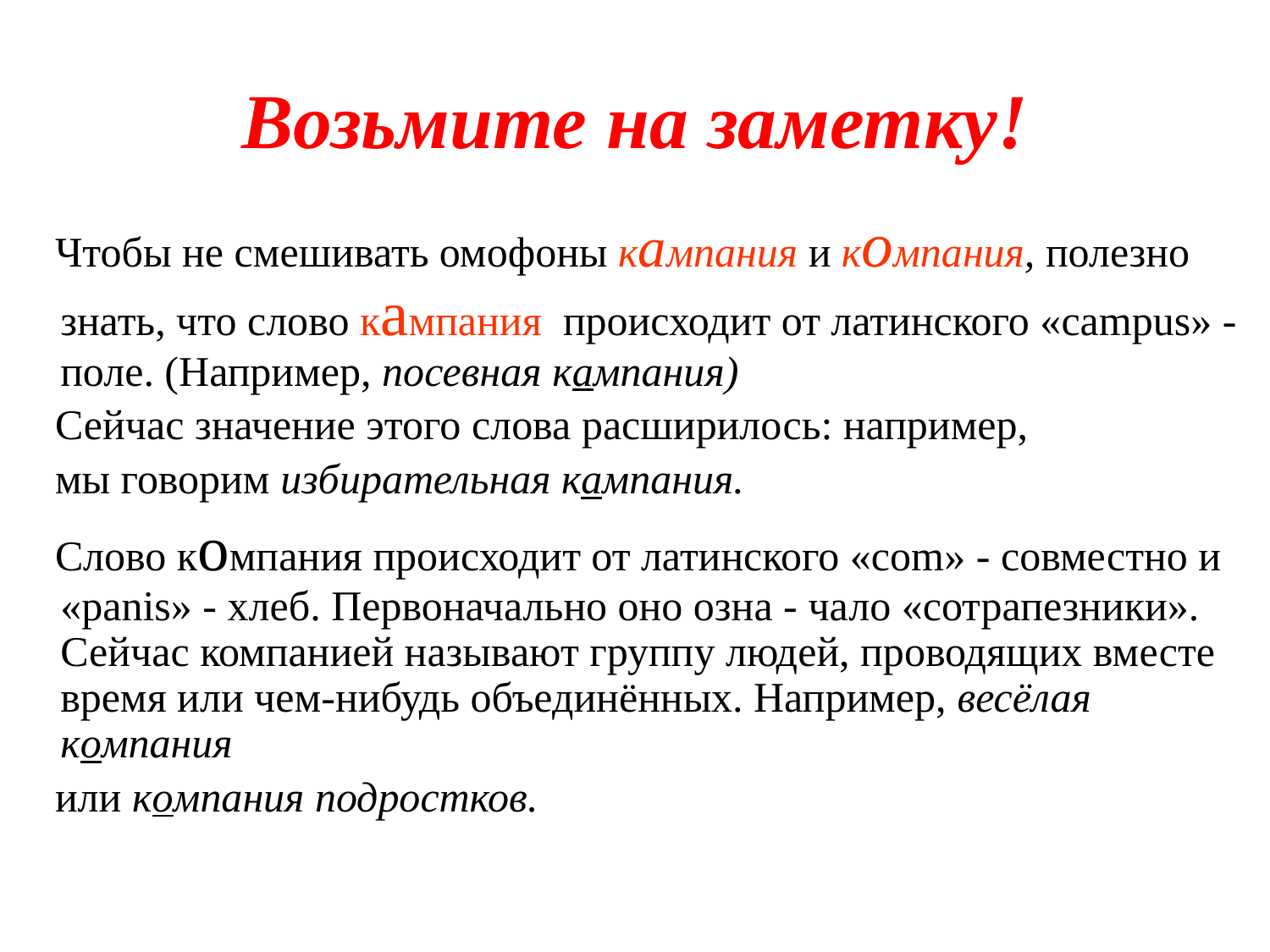

# Возьмите на заметку!
    Чтобы не смешивать омофоны кампания и компания, полезно знать, что слово кампания  происходит от латинского «campus» - поле. (Например, посевная кампания)
    Сейчас значение этого слова расширилось: например,
    мы говорим избирательная кампания.
    Слово компания происходит от латинского «com» - совместно и «panis» - хлеб. Первоначально оно озна - чало «сотрапезники». Сейчас компанией называют группу людей, проводящих вместе время или чем-нибудь объединённых. Например, весёлая компания
    или компания подростков.